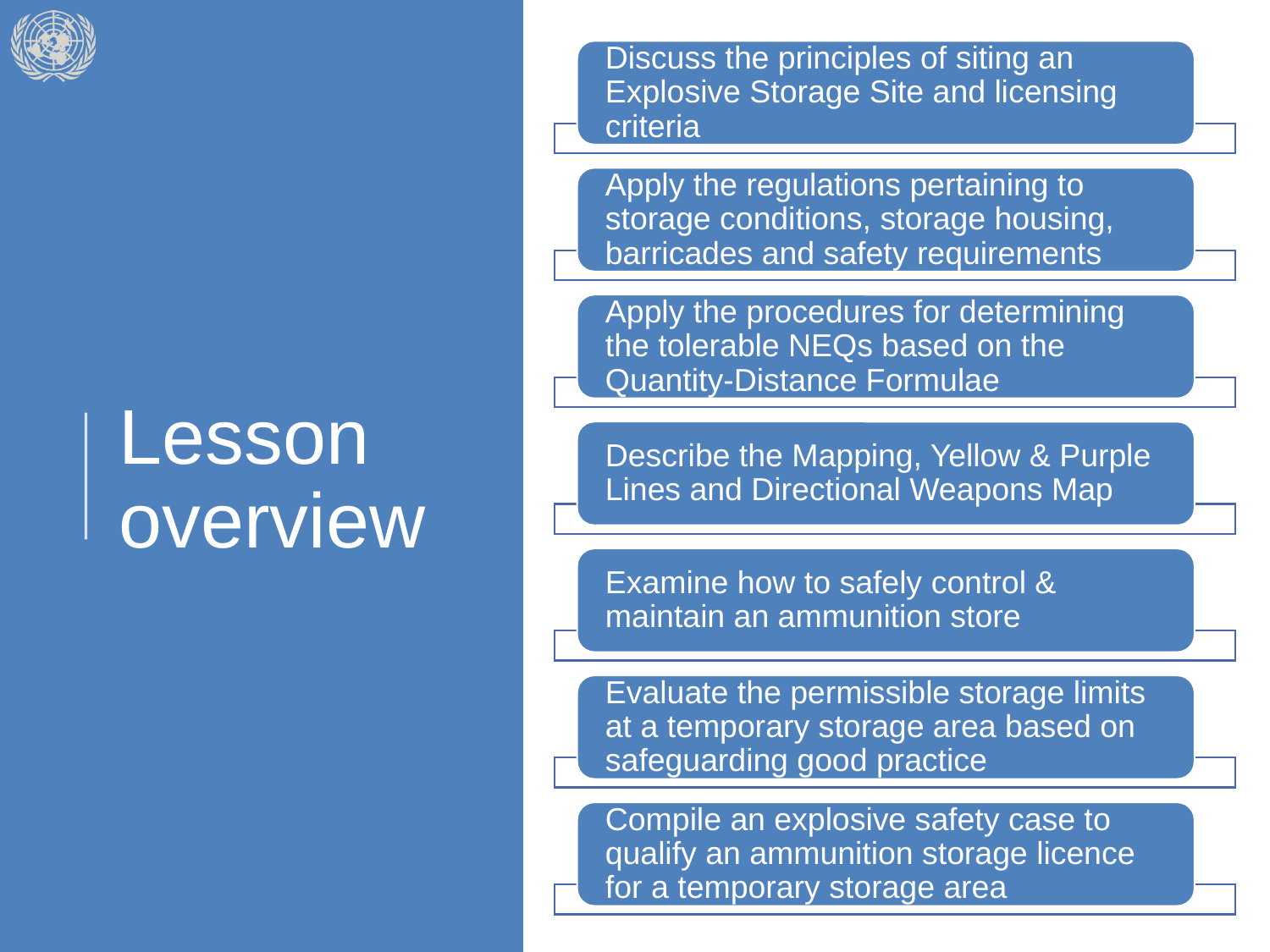

Discuss the principles of siting an Explosive Storage Site and licensing criteria
Apply the regulations pertaining to storage conditions, storage housing, barricades and safety requirements
Apply the procedures for determining the tolerable NEQs based on the Quantity-Distance Formulae
Describe the Mapping, Yellow & Purple Lines and Directional Weapons Map
Examine how to safely control & maintain an ammunition store
Evaluate the permissible storage limits at a temporary storage area based on safeguarding good practice
Compile an explosive safety case to qualify an ammunition storage licence for a temporary storage area
# Lesson overview